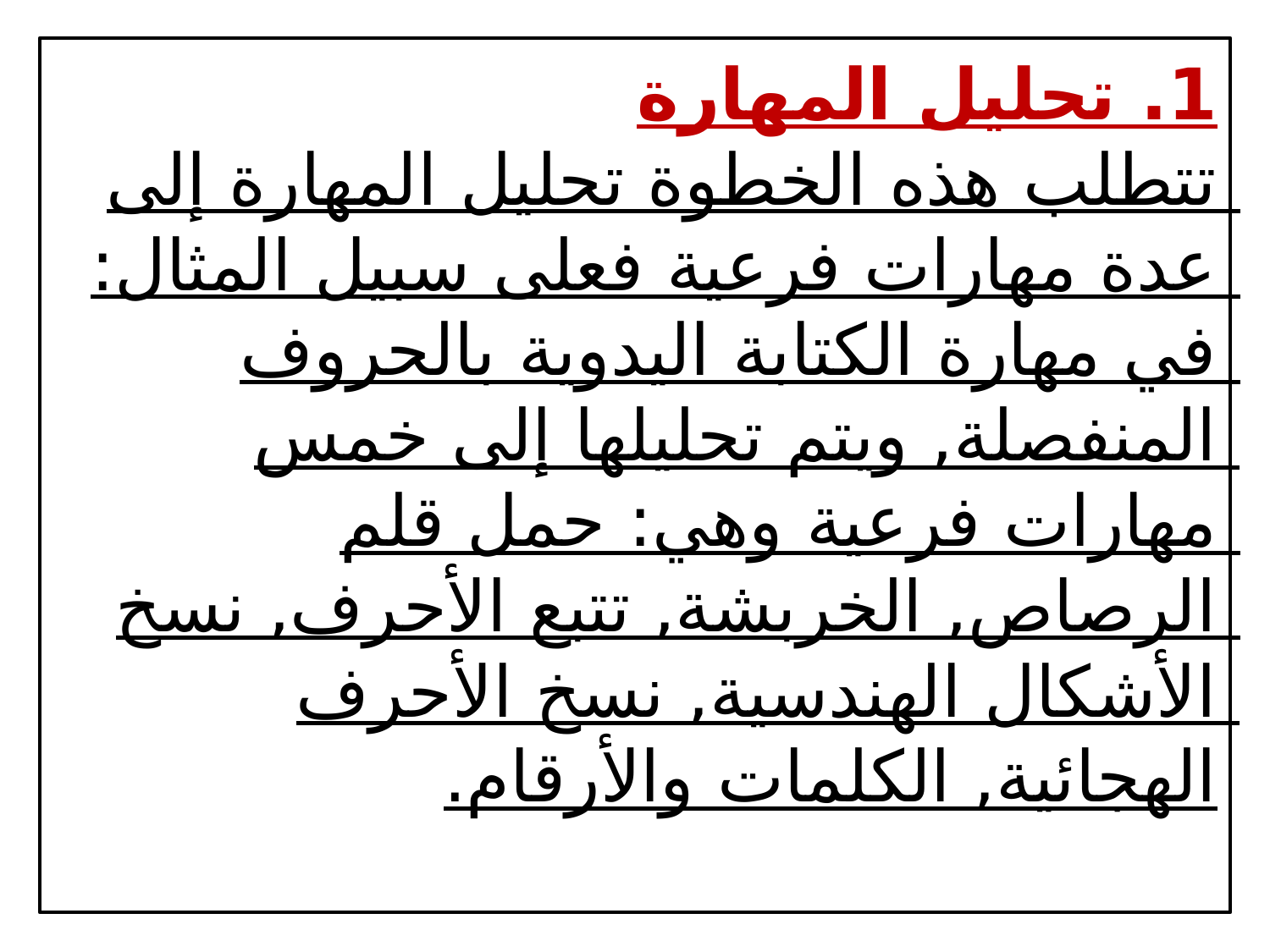

# 1. تحليل المهارة تتطلب هذه الخطوة تحليل المهارة إلى عدة مهارات فرعية فعلى سبيل المثال: في مهارة الكتابة اليدوية بالحروف المنفصلة, ويتم تحليلها إلى خمس مهارات فرعية وهي: حمل قلم الرصاص, الخربشة, تتبع الأحرف, نسخ الأشكال الهندسية, نسخ الأحرف الهجائية, الكلمات والأرقام.